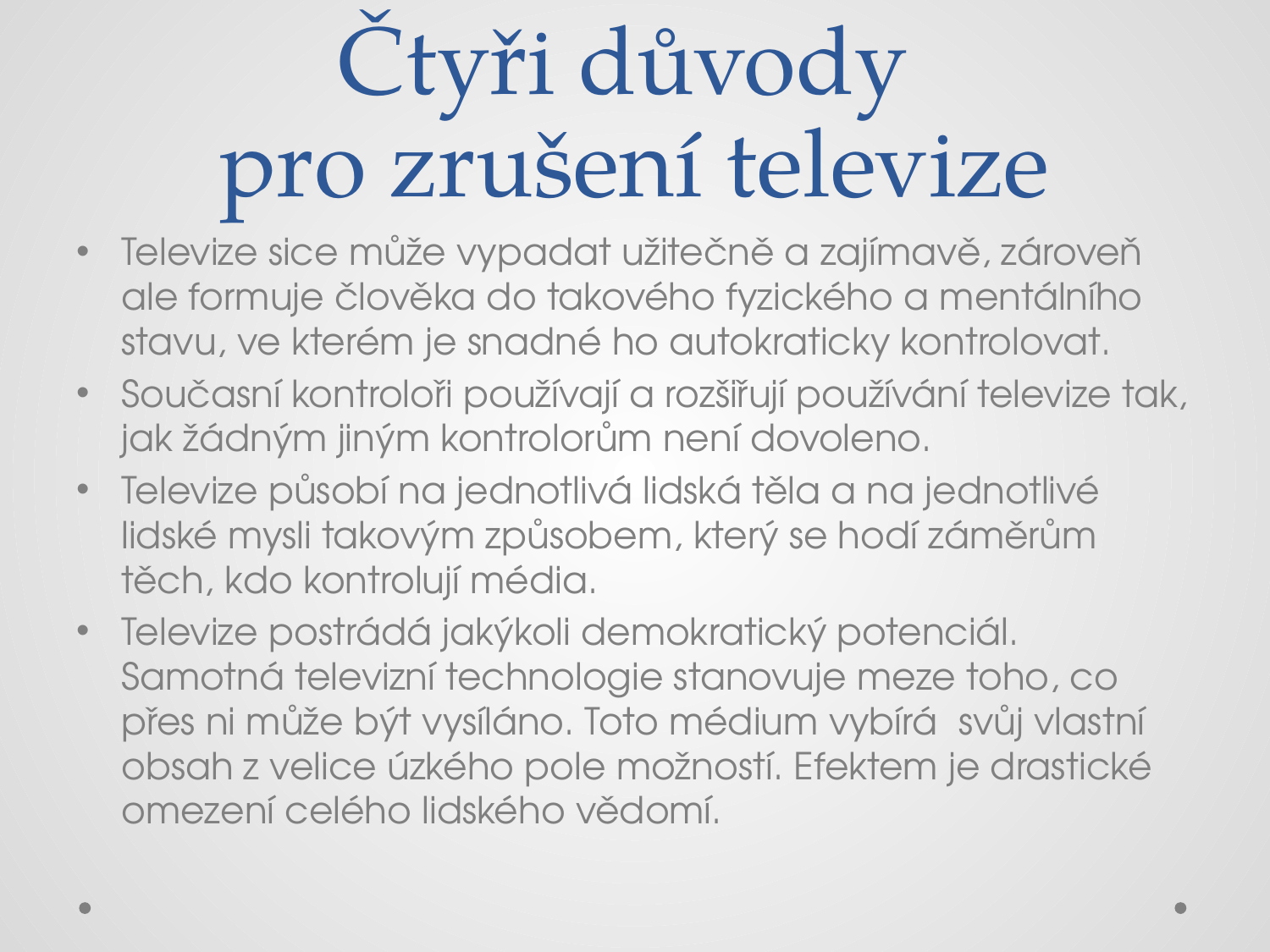

# Čtyři důvody pro zrušení televize
Televize sice může vypadat užitečně a zajímavě, zároveň ale formuje člověka do takového fyzického a mentálního stavu, ve kterém je snadné ho autokraticky kontrolovat.
Současní kontroloři používají a rozšiřují používání televize tak, jak žádným jiným kontrolorům není dovoleno.
Televize působí na jednotlivá lidská těla a na jednotlivé lidské mysli takovým způsobem, který se hodí záměrům těch, kdo kontrolují média.
Televize postrádá jakýkoli demokratický potenciál. Samotná televizní technologie stanovuje meze toho, co přes ni může být vysíláno. Toto médium vybírá  svůj vlastní obsah z velice úzkého pole možností. Efektem je drastické omezení celého lidského vědomí.